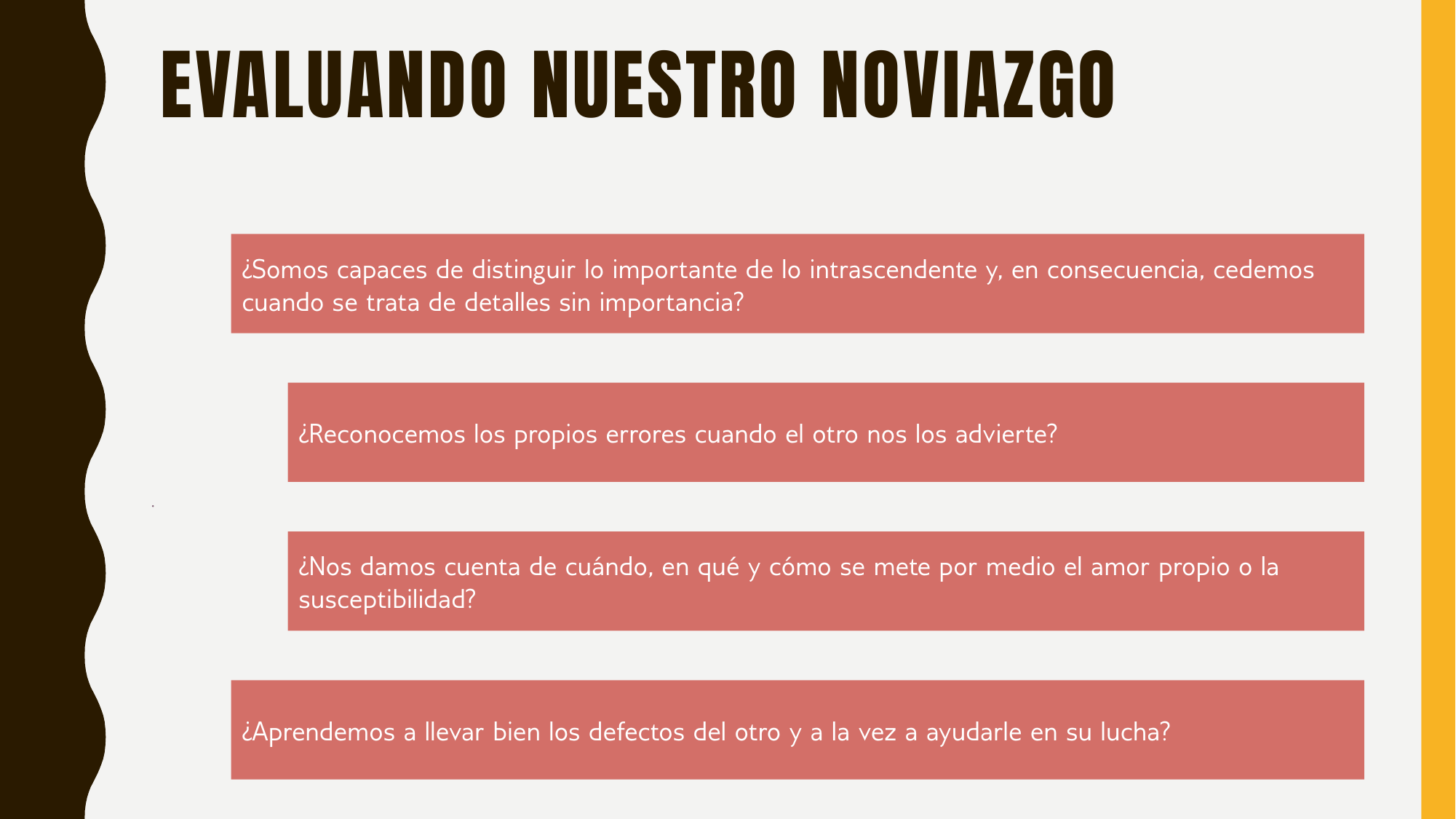

# Evaluando nuestro noviazgo
¿Somos capaces de distinguir lo importante de lo intrascendente y, en consecuencia, cedemos cuando se trata de detalles sin importancia?
¿Reconocemos los propios errores cuando el otro nos los advierte?
¿Nos damos cuenta de cuándo, en qué y cómo se mete por medio el amor propio o la susceptibilidad?
¿Aprendemos a llevar bien los defectos del otro y a la vez a ayudarle en su lucha?